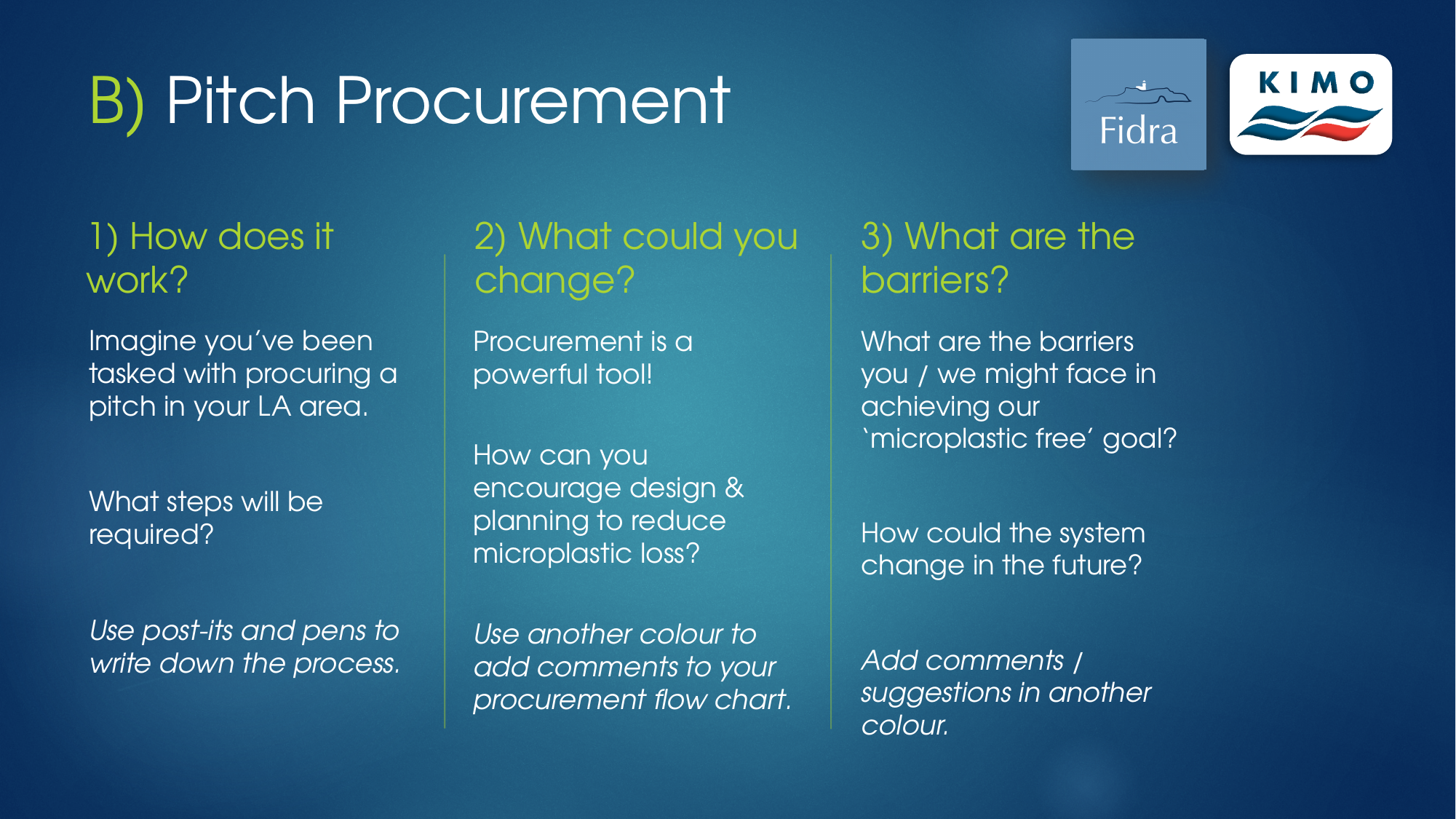

# B) Pitch Procurement
1) How does it work?
2) What could you change?
3) What are the barriers?
Imagine you’ve been tasked with procuring a pitch in your LA area.

What steps will be required?

Use post-its and pens to write down the process.
Procurement is a powerful tool!
How can you encourage design & planning to reduce microplastic loss?
Use another colour to add comments to your procurement flow chart.
What are the barriers you / we might face in achieving our ‘microplastic free’ goal?

How could the system change in the future?

Add comments / suggestions in another colour.